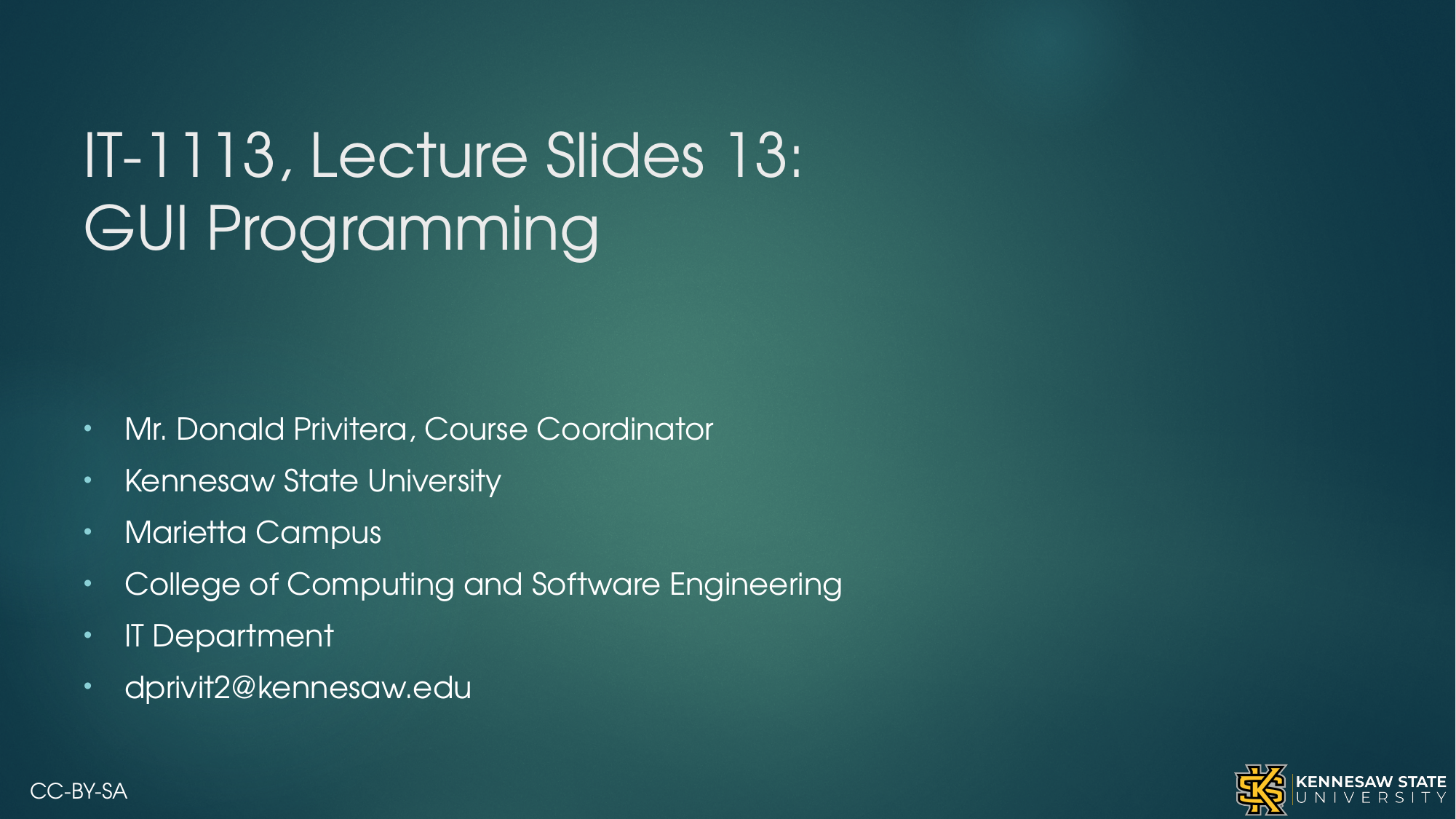

IT-1113, Lecture Slides 13:
GUI Programming
Mr. Donald Privitera, Course Coordinator
Kennesaw State University
Marietta Campus
College of Computing and Software Engineering
IT Department
dprivit2@kennesaw.edu